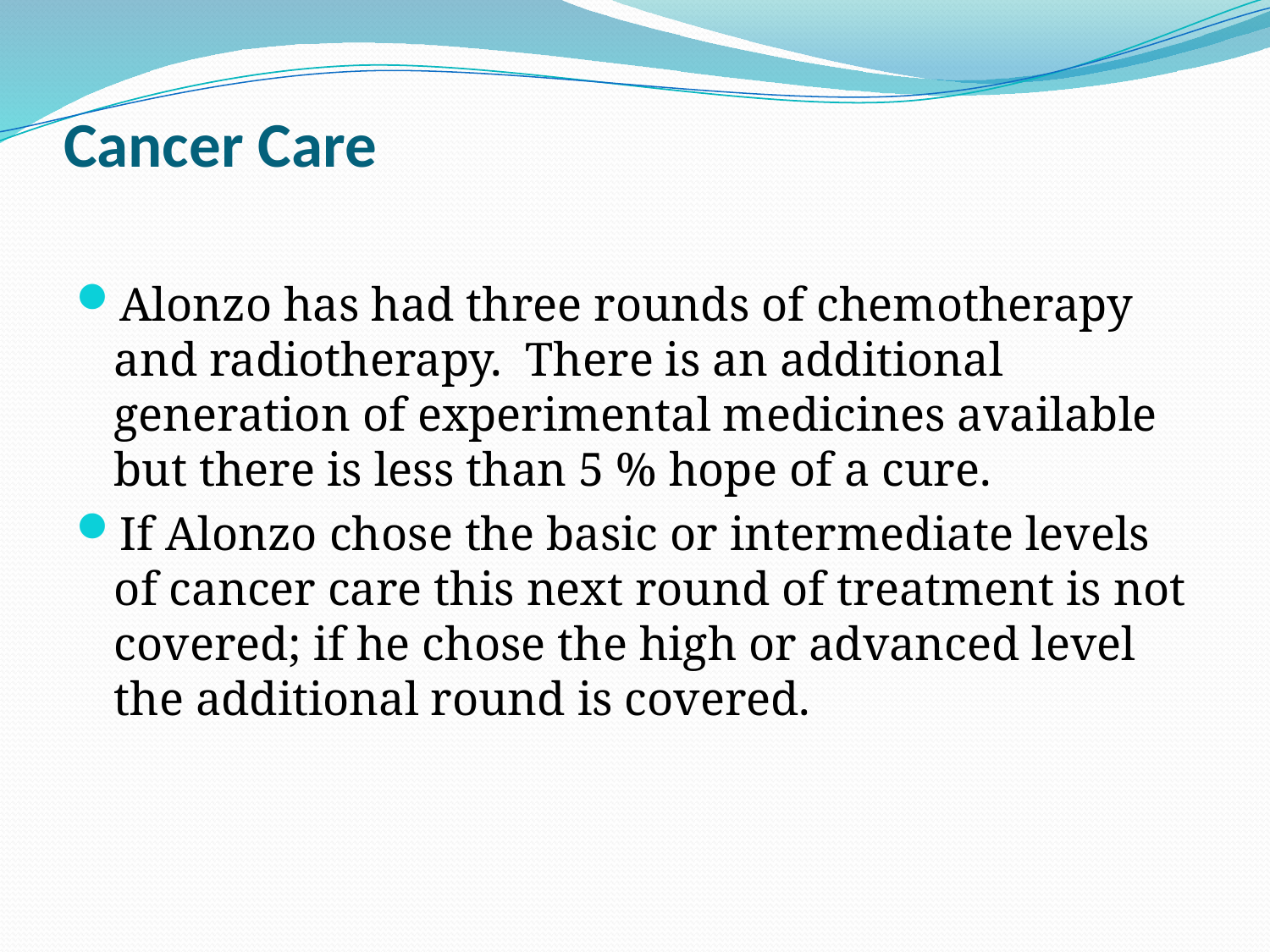

# Cancer Care
Alonzo has had three rounds of chemotherapy and radiotherapy.  There is an additional generation of experimental medicines available but there is less than 5 % hope of a cure.
If Alonzo chose the basic or intermediate levels of cancer care this next round of treatment is not covered; if he chose the high or advanced level the additional round is covered.